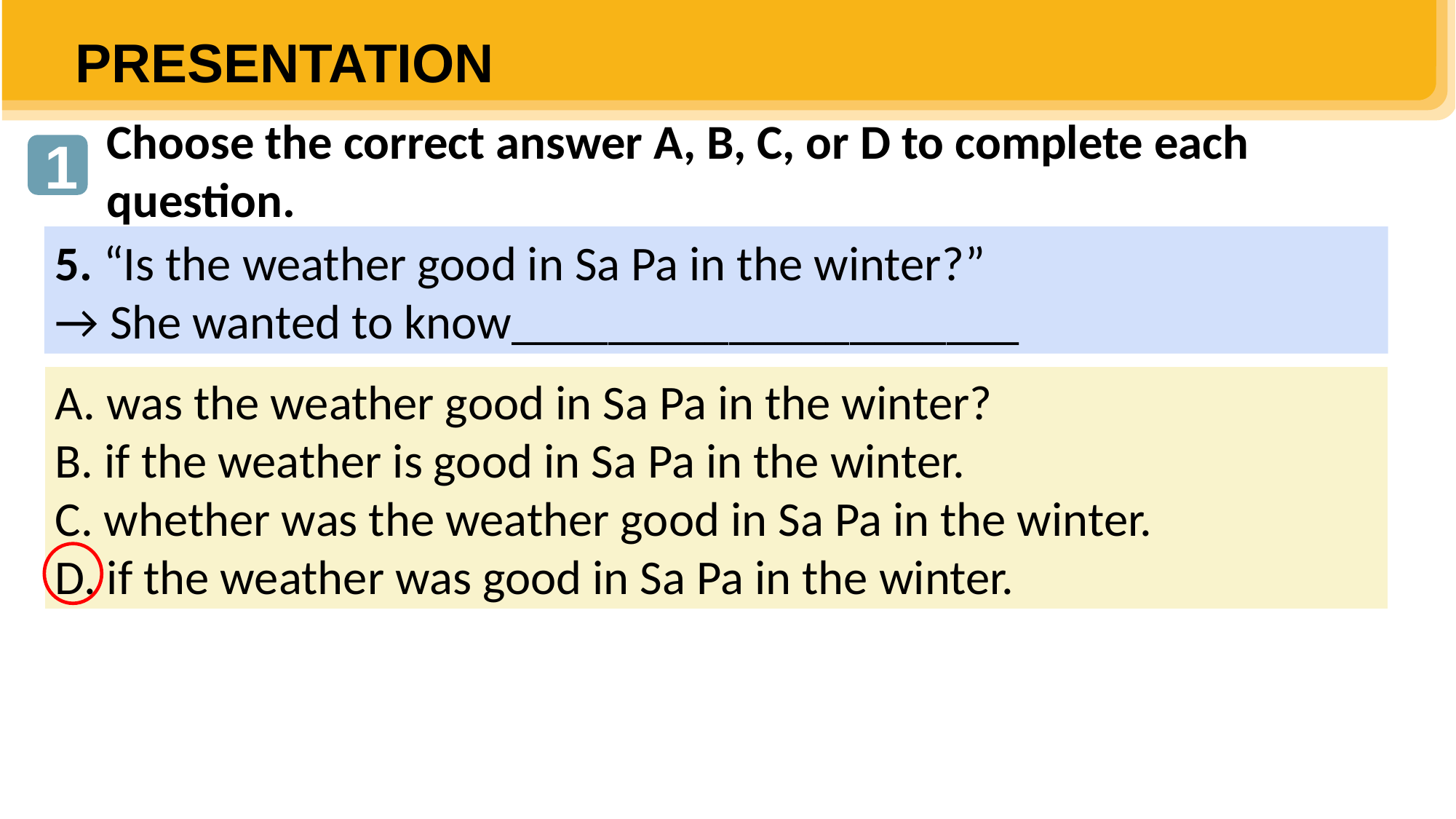

PRESENTATION
Choose the correct answer A, B, C, or D to complete each question.
1

5. “Is the weather good in Sa Pa in the winter?”
→ She wanted to know_____________________
A. was the weather good in Sa Pa in the winter?
B. if the weather is good in Sa Pa in the winter.
C. whether was the weather good in Sa Pa in the winter.
D. if the weather was good in Sa Pa in the winter.